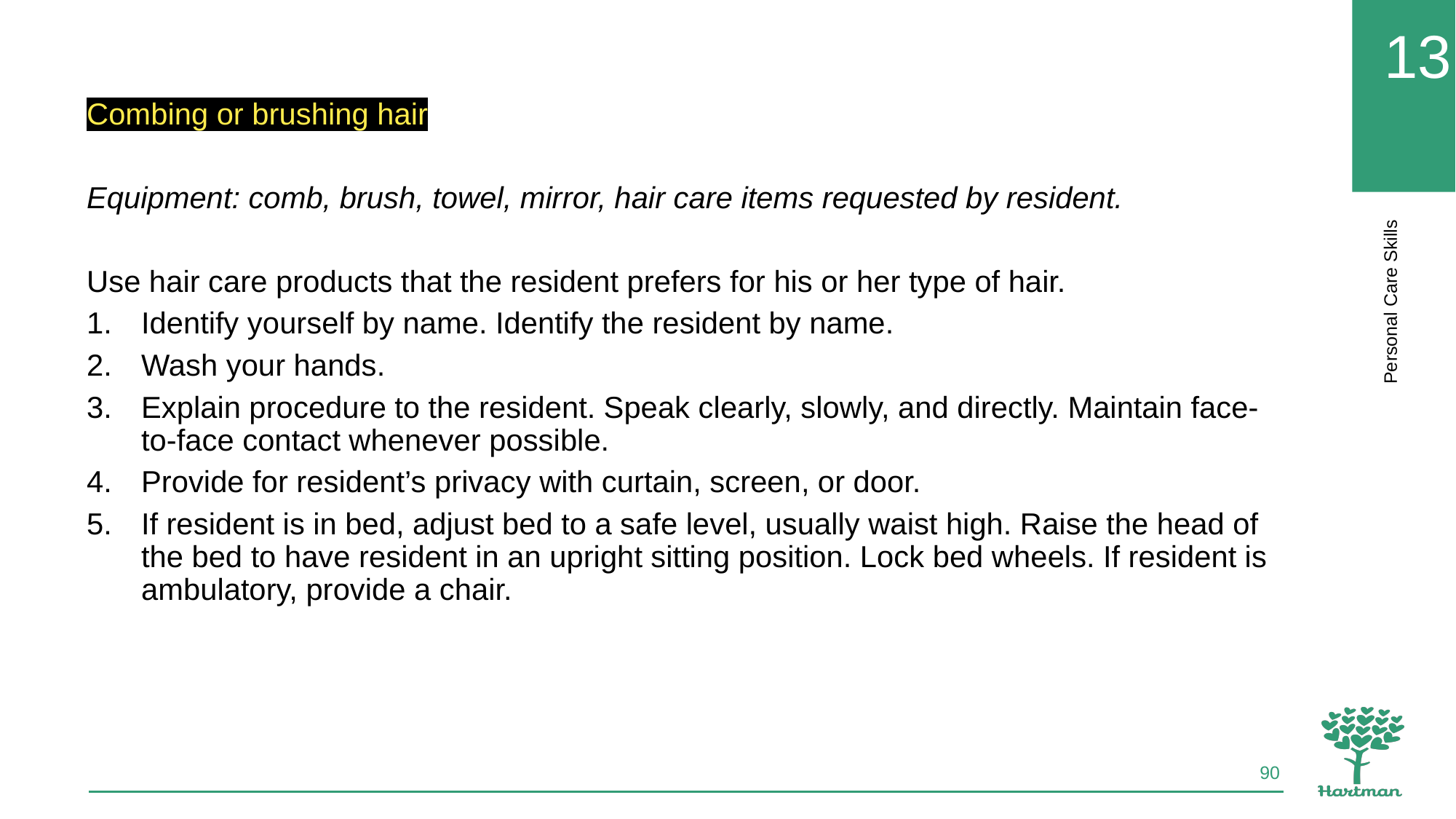

Combing or brushing hair

Equipment: comb, brush, towel, mirror, hair care items requested by resident.

Use hair care products that the resident prefers for his or her type of hair.
Identify yourself by name. Identify the resident by name.
Wash your hands.
Explain procedure to the resident. Speak clearly, slowly, and directly. Maintain face-to-face contact whenever possible.
Provide for resident’s privacy with curtain, screen, or door.
If resident is in bed, adjust bed to a safe level, usually waist high. Raise the head of the bed to have resident in an upright sitting position. Lock bed wheels. If resident is ambulatory, provide a chair.

90